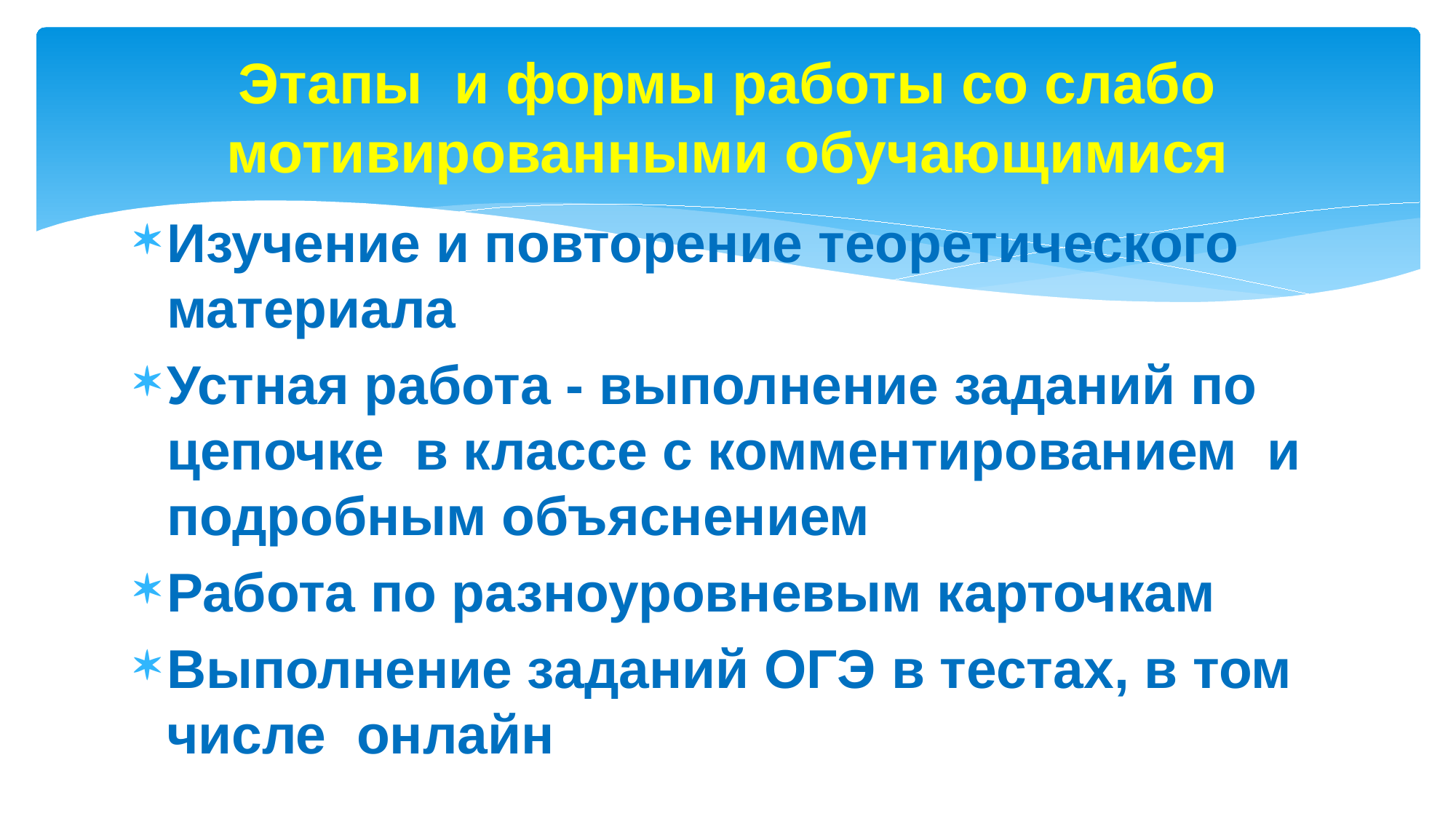

# Этапы  и формы работы со слабо мотивированными обучающимися
Изучение и повторение теоретического материала
Устная работа - выполнение заданий по цепочке  в классе с комментированием  и подробным объяснением
Работа по разноуровневым карточкам
Выполнение заданий ОГЭ в тестах, в том числе  онлайн